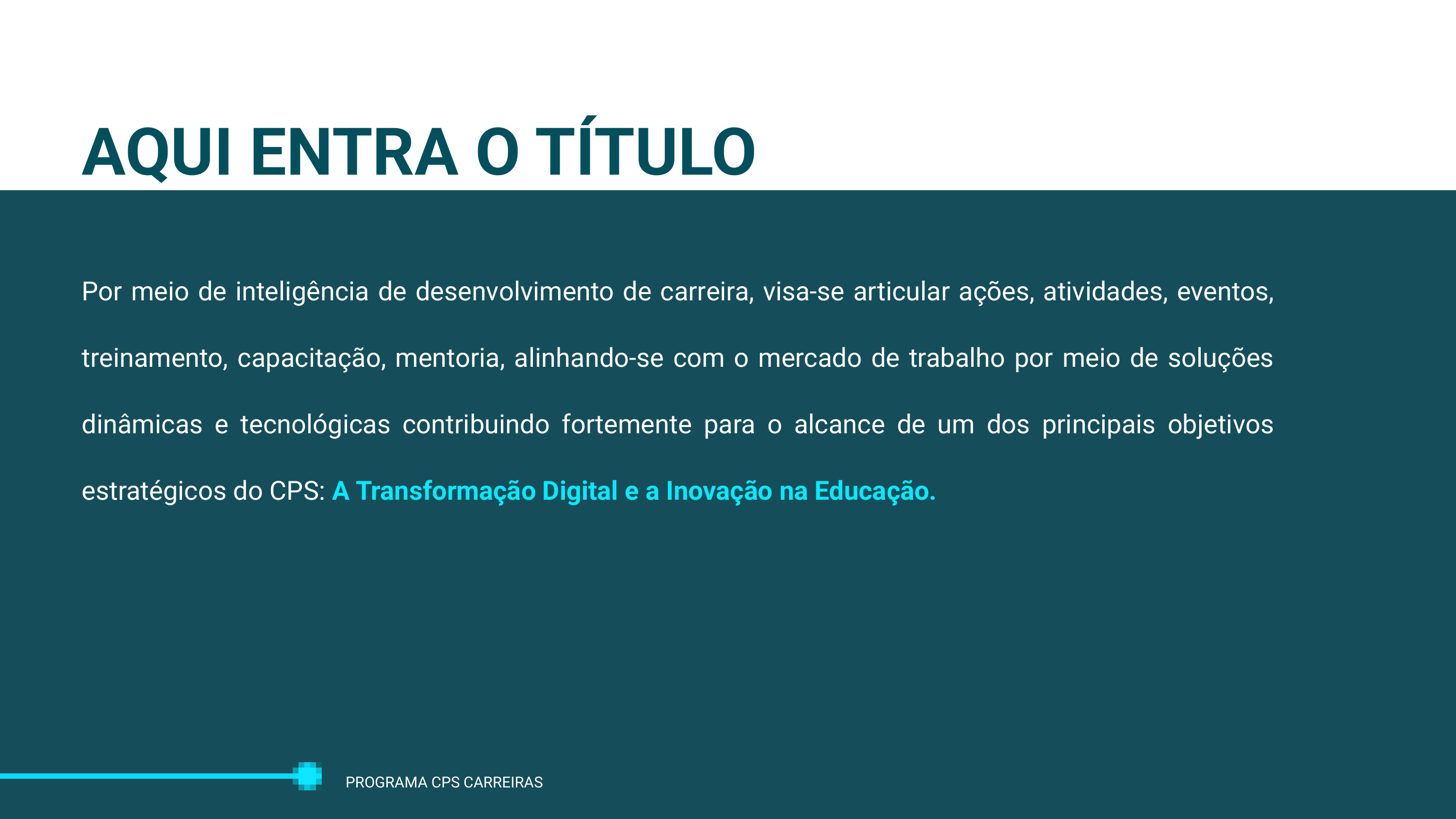

AQUI ENTRA O TÍTULO

Por meio de inteligência de desenvolvimento de carreira, visa-se articular ações, atividades, eventos, treinamento, capacitação, mentoria, alinhando-se com o mercado de trabalho por meio de soluções dinâmicas e tecnológicas contribuindo fortemente para o alcance de um dos principais objetivos estratégicos do CPS: A Transformação Digital e a Inovação na Educação.

PROGRAMA CPS CARREIRAS